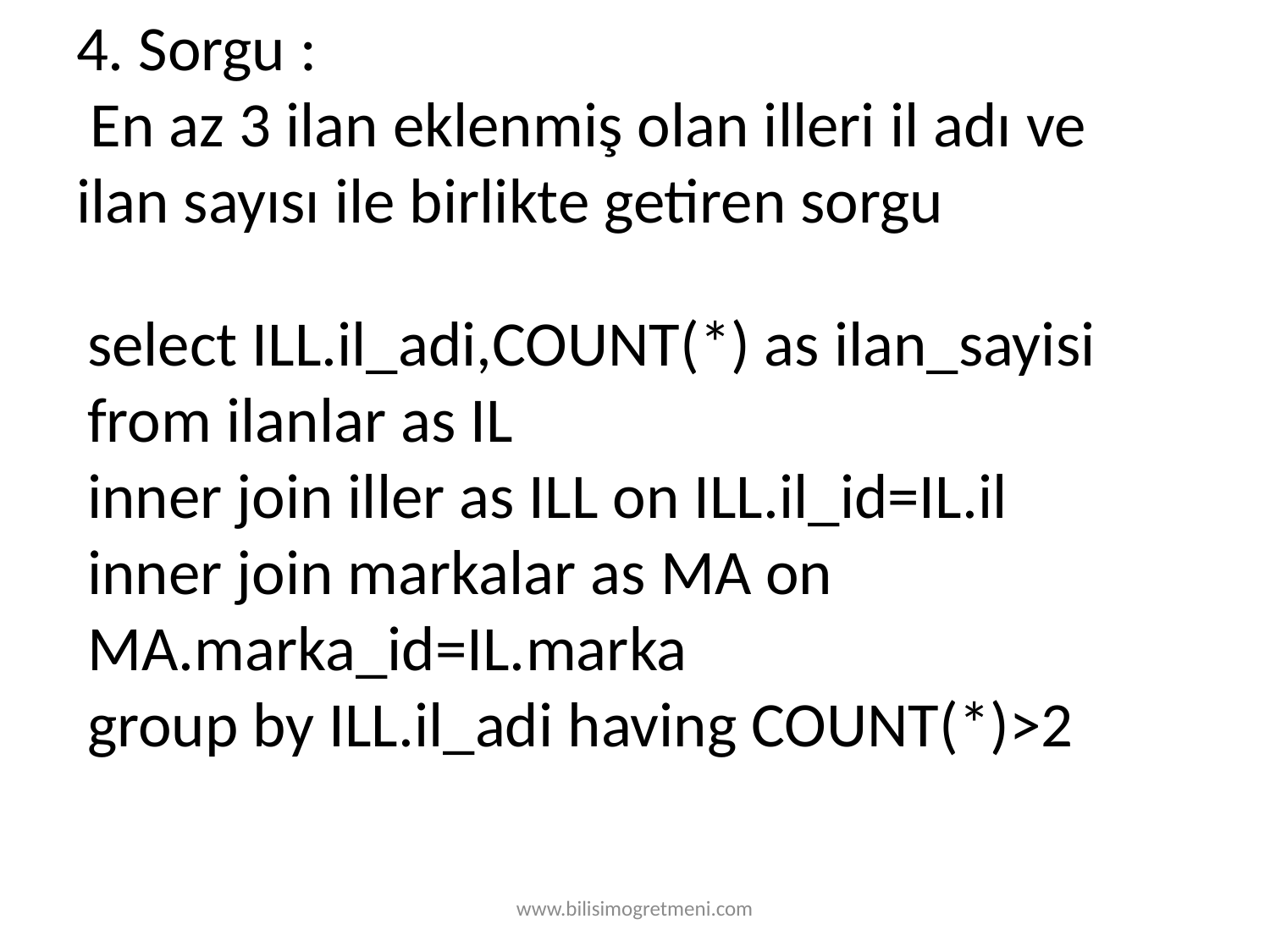

# 4. Sorgu : En az 3 ilan eklenmiş olan illeri il adı ve ilan sayısı ile birlikte getiren sorgu
select ILL.il_adi,COUNT(*) as ilan_sayisi from ilanlar as IL
inner join iller as ILL on ILL.il_id=IL.il
inner join markalar as MA on MA.marka_id=IL.marka
group by ILL.il_adi having COUNT(*)>2
www.bilisimogretmeni.com